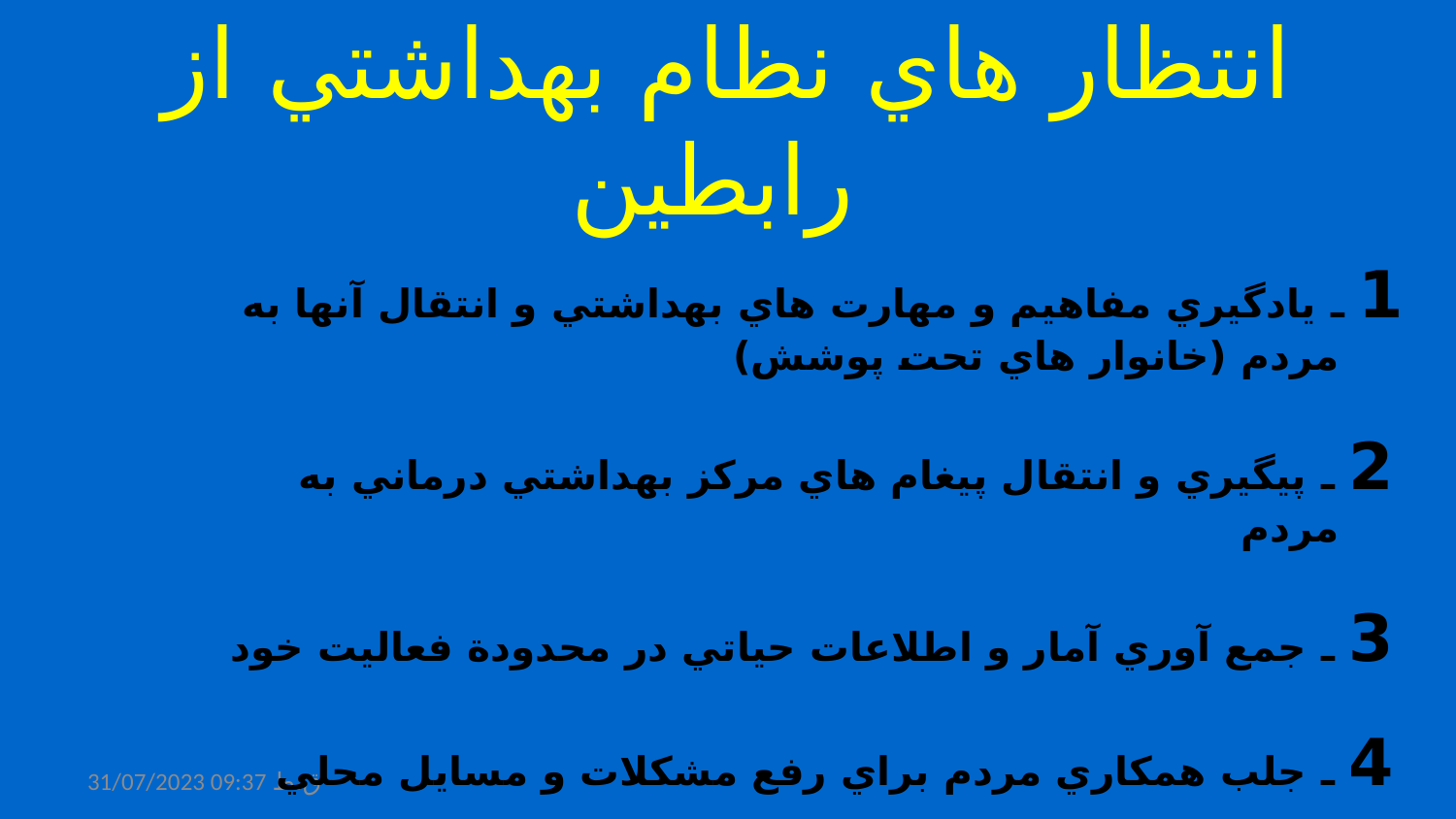

# انتظار هاي نظام بهداشتي از رابطين
1 ـ يادگيري مفاهيم و مهارت هاي بهداشتي و انتقال آنها به مردم (خانوار هاي تحت پوشش)

2 ـ پيگيري و انتقال پيغام هاي مركز بهداشتي درماني به مردم

3 ـ جمع آوري آمار و اطلاعات حياتي در محدودة فعاليت خود

4 ـ جلب همكاري مردم براي رفع مشكلات و مسايل محلي
31/07/2023 09:37 ق،ظ